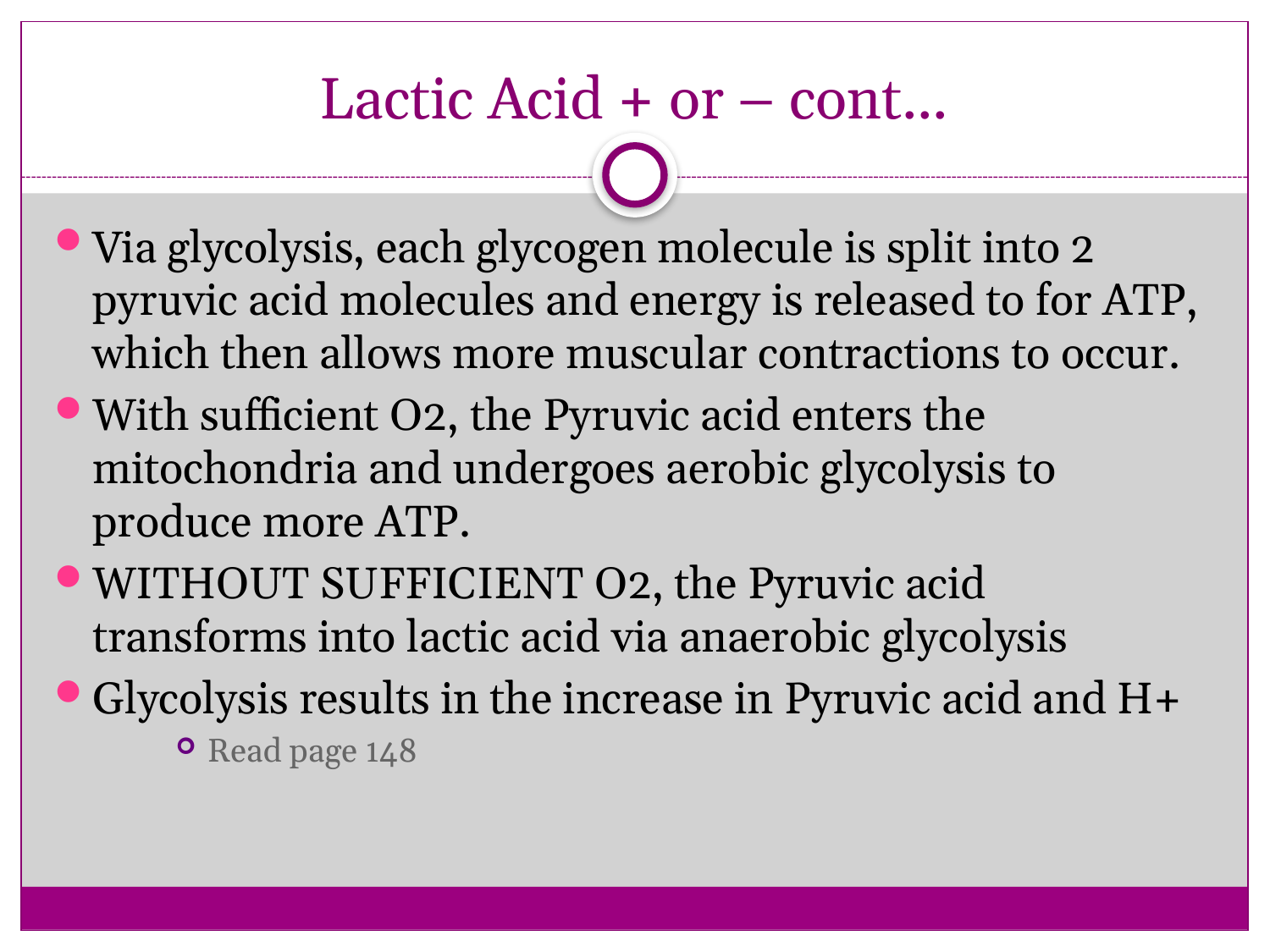

# Lactic Acid + or – cont...
Via glycolysis, each glycogen molecule is split into 2 pyruvic acid molecules and energy is released to for ATP, which then allows more muscular contractions to occur.
With sufficient O2, the Pyruvic acid enters the mitochondria and undergoes aerobic glycolysis to produce more ATP.
WITHOUT SUFFICIENT O2, the Pyruvic acid transforms into lactic acid via anaerobic glycolysis
Glycolysis results in the increase in Pyruvic acid and H+
Read page 148